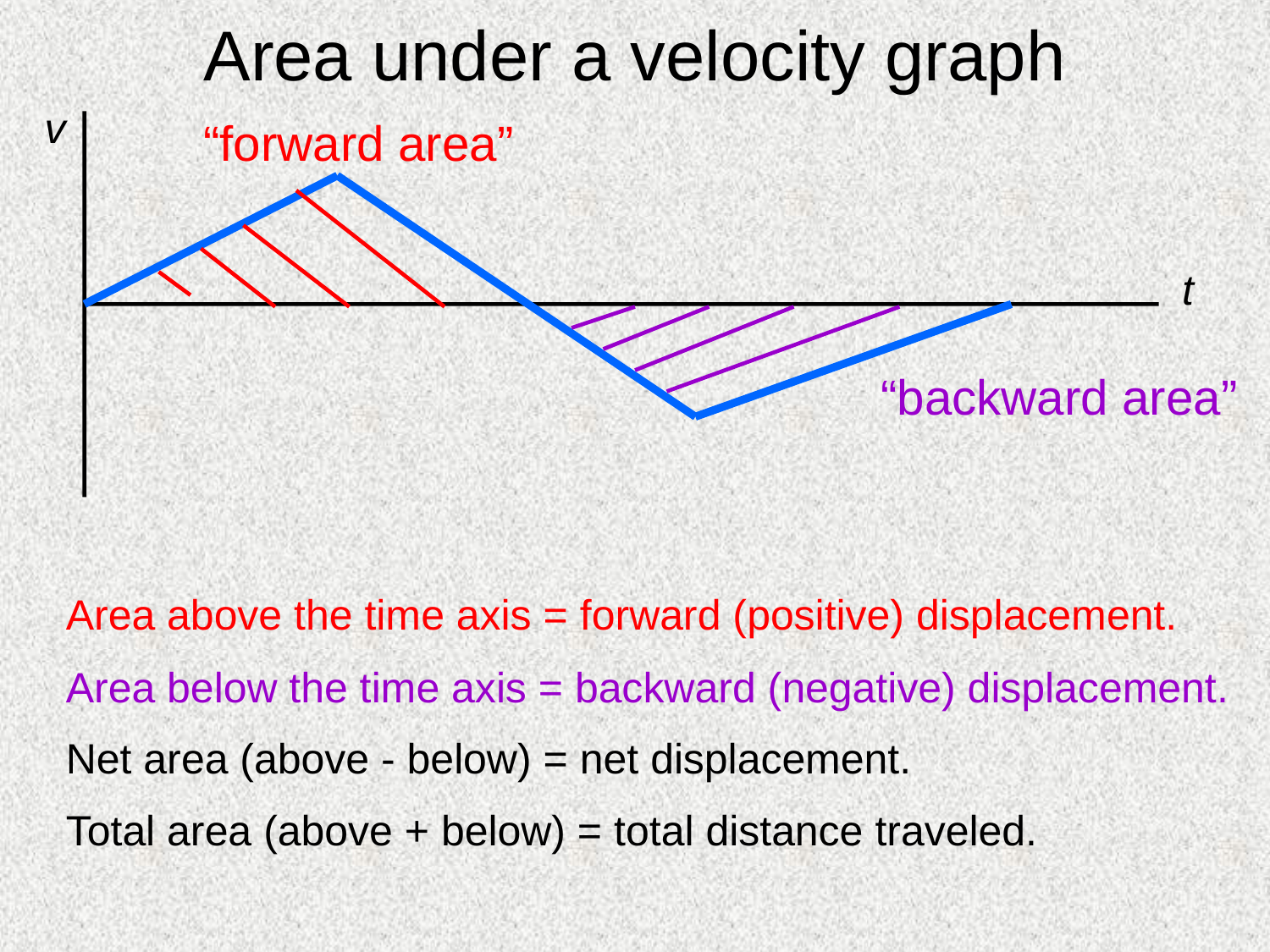

# Area under a velocity graph
v

t

“forward area”

“backward area”
Area above the time axis = forward (positive) displacement.
Area below the time axis = backward (negative) displacement.
Net area (above - below) = net displacement.
Total area (above + below) = total distance traveled.